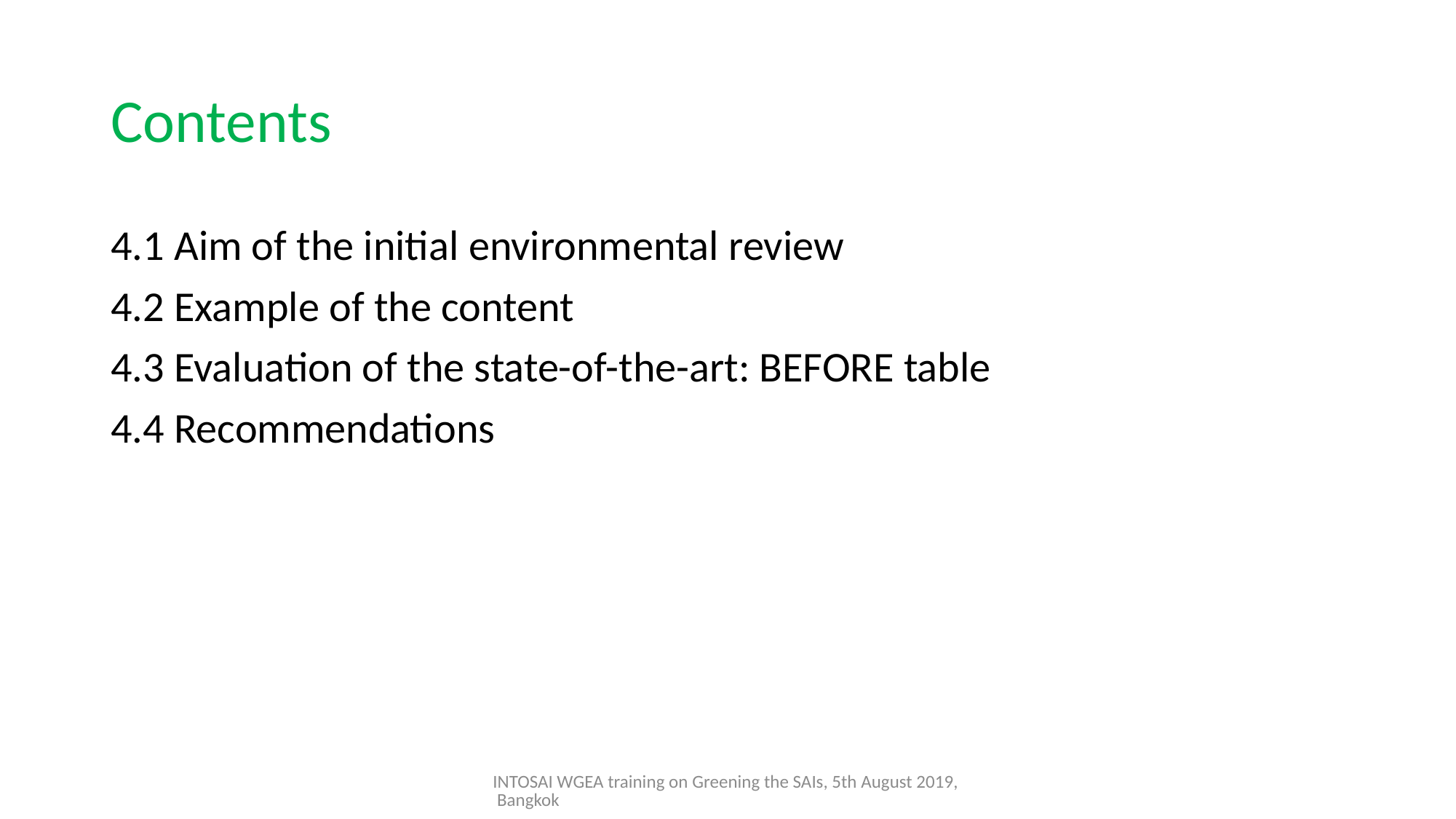

# Contents
4.1 Aim of the initial environmental review
4.2 Example of the content
4.3 Evaluation of the state-of-the-art: BEFORE table
4.4 Recommendations

INTOSAI WGEA training on Greening the SAIs, 5th August 2019, Bangkok